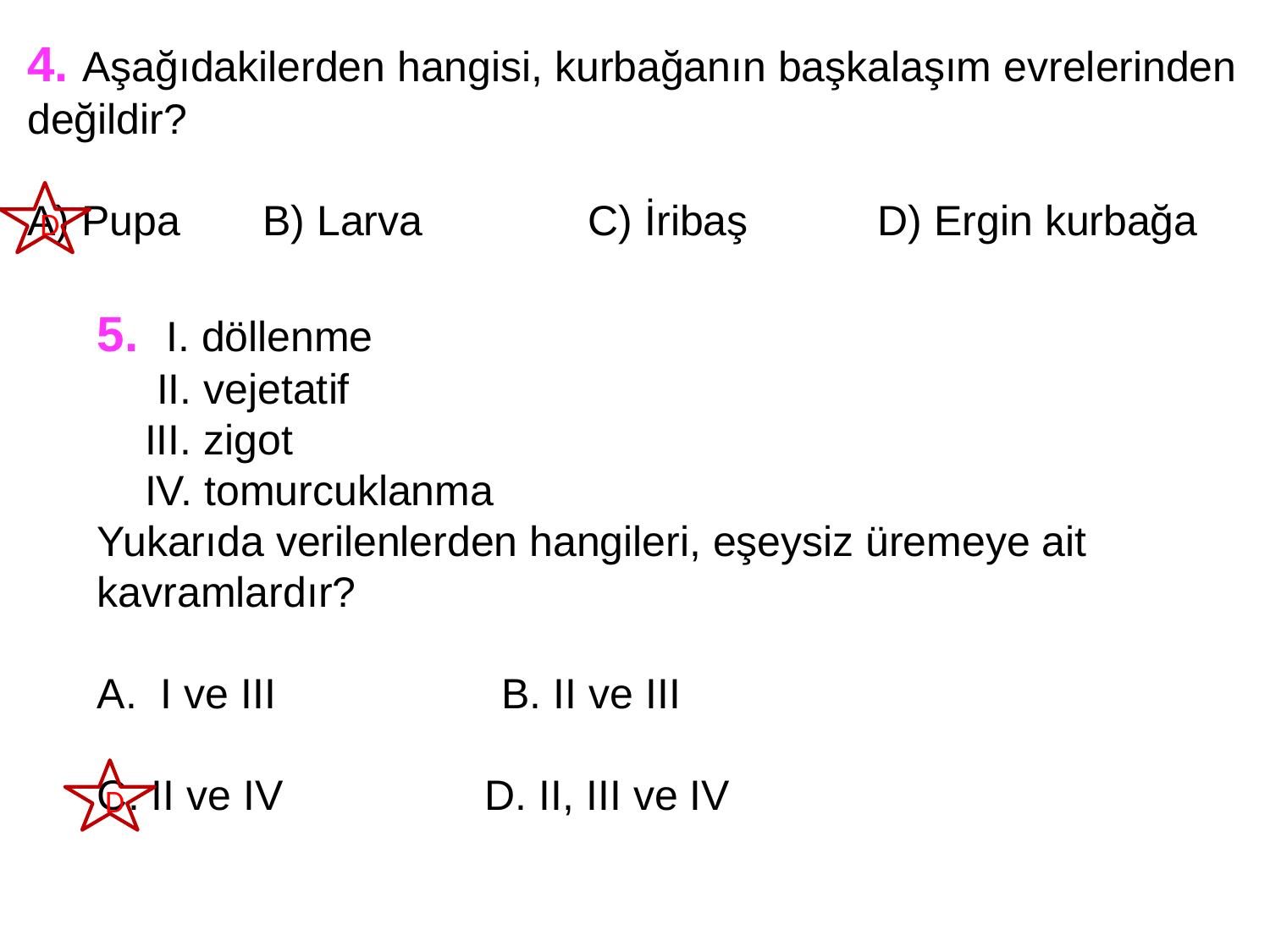

4. Aşağıdakilerden hangisi, kurbağanın başkalaşım evrelerinden değildir?

A) Pupa       B) Larva              C) İribaş           D) Ergin kurbağa
D
5.  I. döllenme
     II. vejetatif
    III. zigot
    IV. tomurcuklanma
Yukarıda verilenlerden hangileri, eşeysiz üremeye ait kavramlardır?

I ve III                   B. II ve III

C. II ve IV                 D. II, III ve IV
D